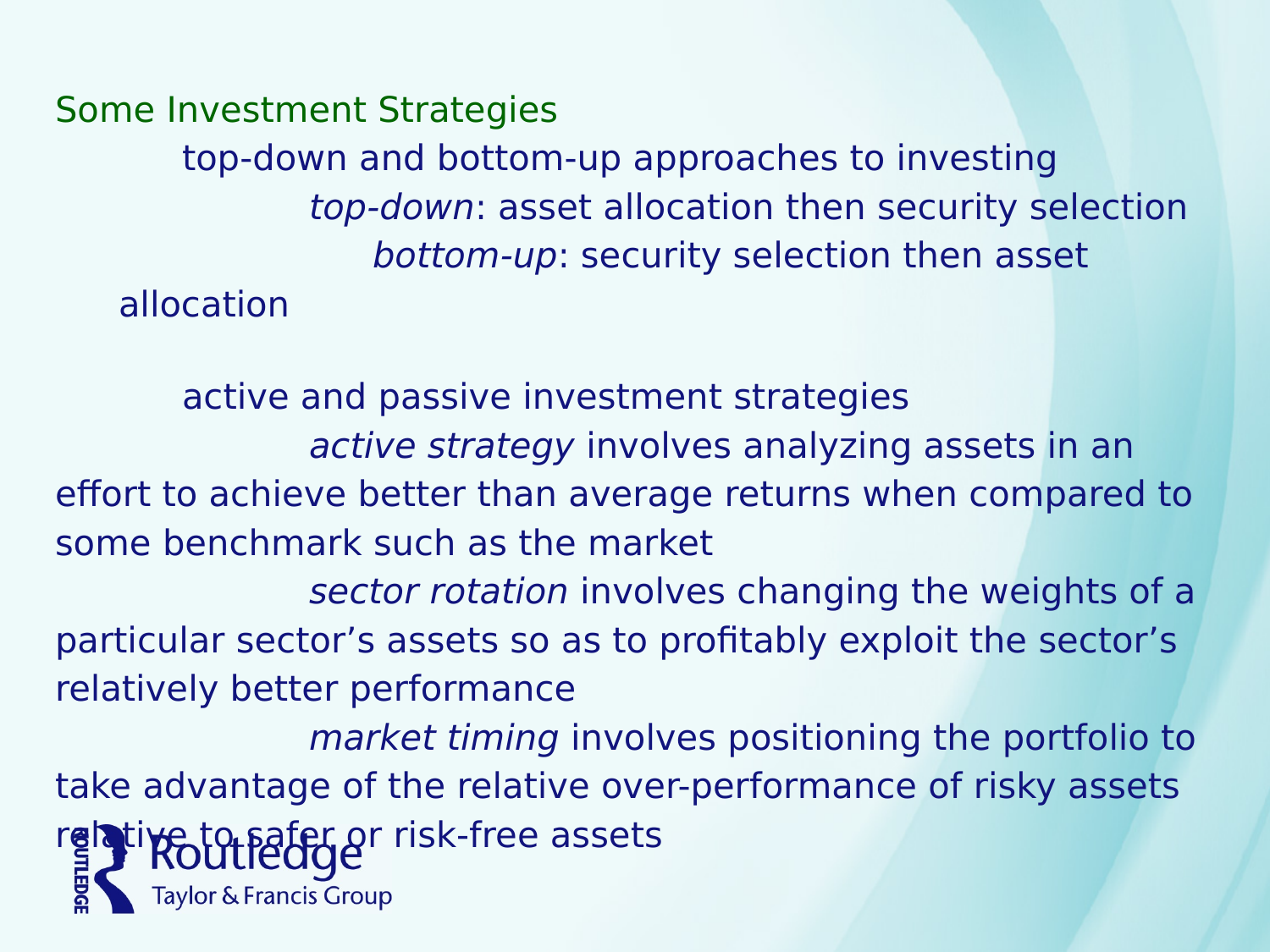

#
Some Investment Strategies
	top-down and bottom-up approaches to investing
		top-down: asset allocation then security selection
		bottom-up: security selection then asset allocation

	active and passive investment strategies
		active strategy involves analyzing assets in an effort to achieve better than average returns when compared to some benchmark such as the market
		sector rotation involves changing the weights of a particular sector’s assets so as to profitably exploit the sector’s relatively better performance
		market timing involves positioning the portfolio to take advantage of the relative over-performance of risky assets relative to safer or risk-free assets